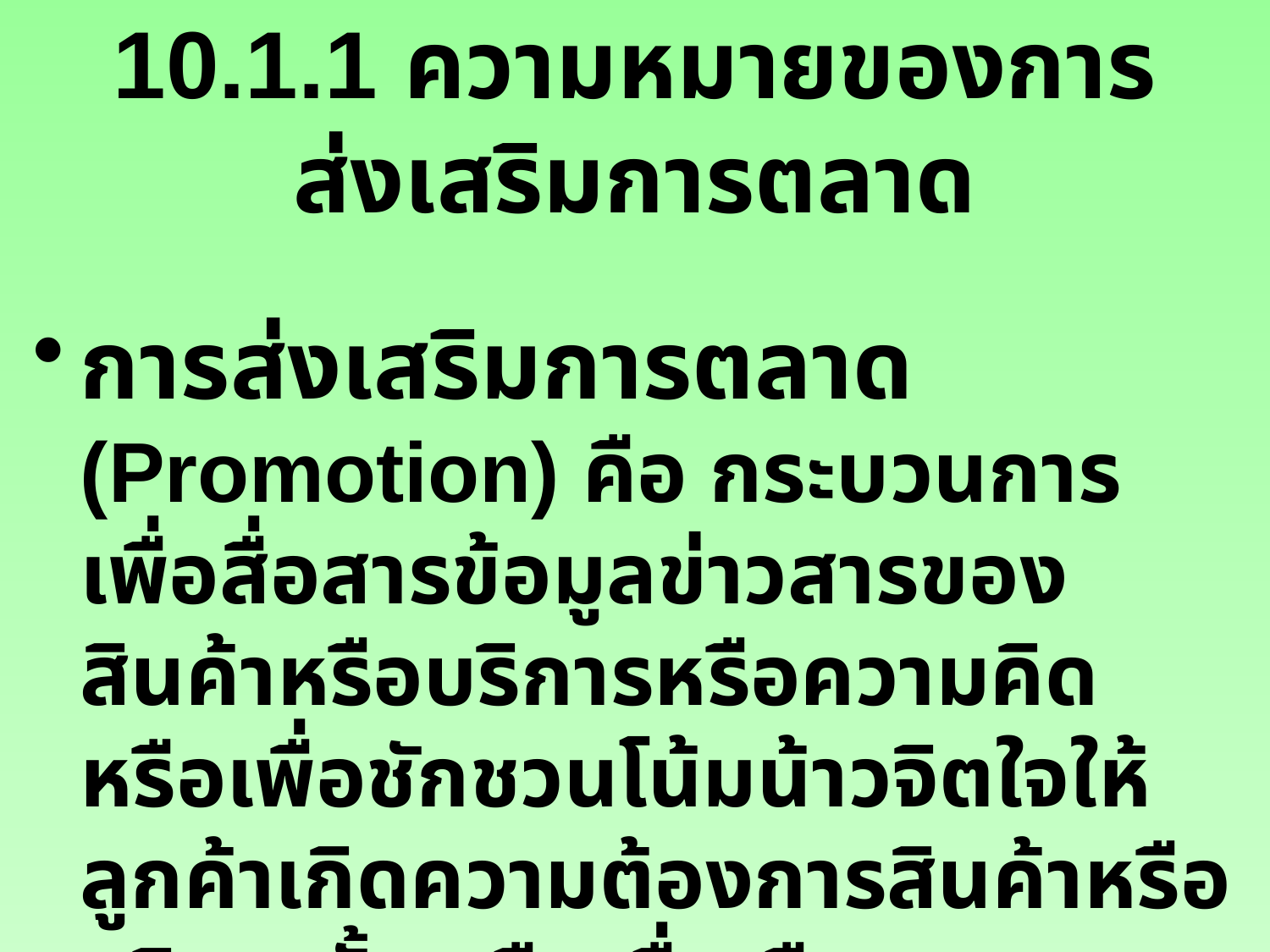

# 10.1.1 ความหมายของการส่งเสริมการตลาด
การส่งเสริมการตลาด (Promotion) คือ กระบวนการเพื่อสื่อสารข้อมูลข่าวสารของสินค้าหรือบริการหรือความคิด หรือเพื่อชักชวนโน้มน้าวจิตใจให้ลูกค้าเกิดความต้องการสินค้าหรือบริการนั้น หรือเพื่อเตือนความทรงจำให้ลูกค้า